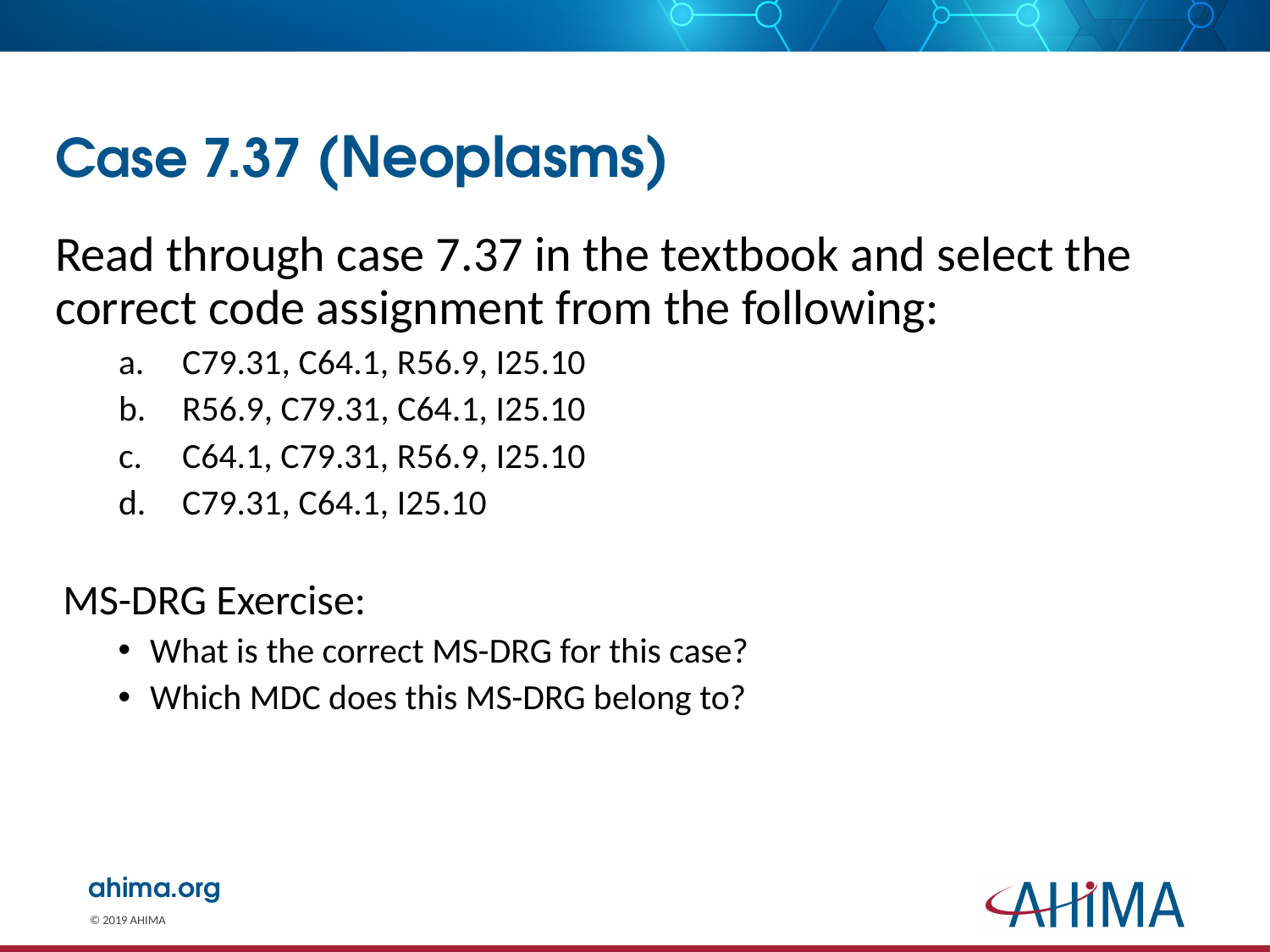

# Case 7.37 (Neoplasms)
Read through case 7.37 in the textbook and select the correct code assignment from the following:
C79.31, C64.1, R56.9, I25.10
R56.9, C79.31, C64.1, I25.10
C64.1, C79.31, R56.9, I25.10
C79.31, C64.1, I25.10

MS-DRG Exercise:
What is the correct MS-DRG for this case?
Which MDC does this MS-DRG belong to?